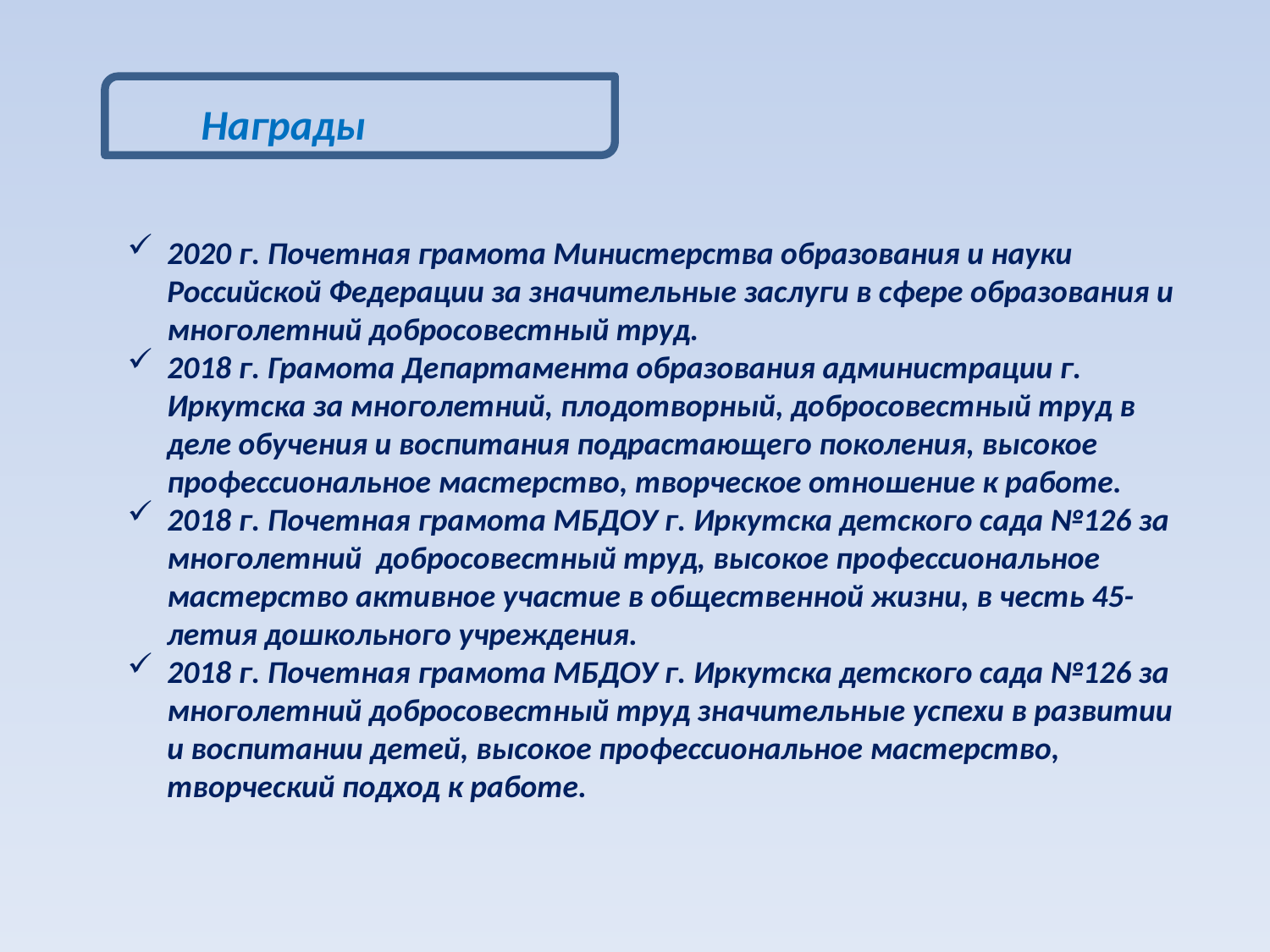

Награды
2020 г. Почетная грамота Министерства образования и науки Российской Федерации за значительные заслуги в сфере образования и многолетний добросовестный труд.
2018 г. Грамота Департамента образования администрации г. Иркутска за многолетний, плодотворный, добросовестный труд в деле обучения и воспитания подрастающего поколения, высокое профессиональное мастерство, творческое отношение к работе.
2018 г. Почетная грамота МБДОУ г. Иркутска детского сада №126 за многолетний  добросовестный труд, высокое профессиональное мастерство активное участие в общественной жизни, в честь 45-летия дошкольного учреждения.
2018 г. Почетная грамота МБДОУ г. Иркутска детского сада №126 за многолетний добросовестный труд значительные успехи в развитии и воспитании детей, высокое профессиональное мастерство, творческий подход к работе.